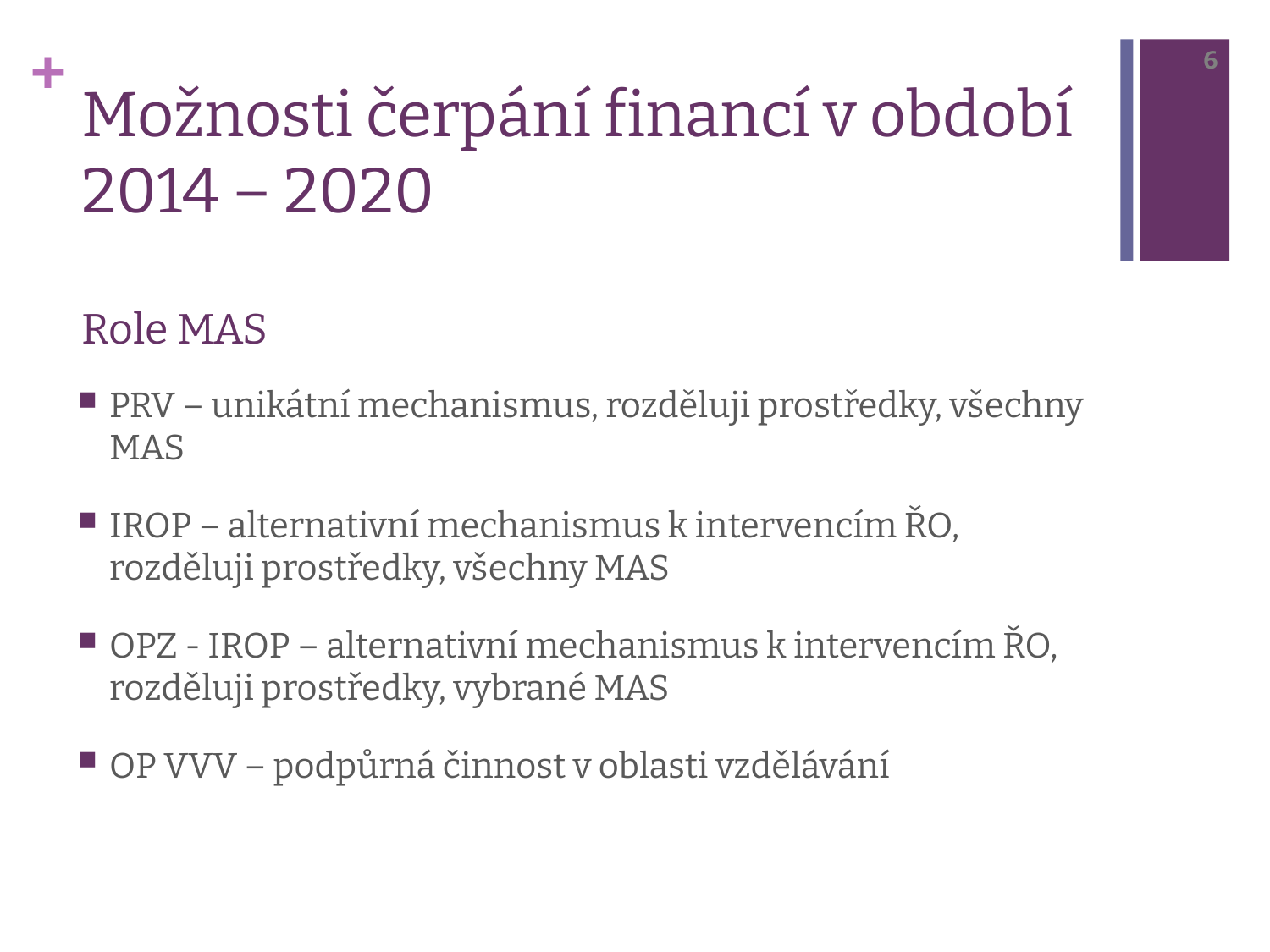

6
# Možnosti čerpání financí v období 2014 – 2020 Role MAS
PRV – unikátní mechanismus, rozděluji prostředky, všechny MAS
IROP – alternativní mechanismus k intervencím ŘO, rozděluji prostředky, všechny MAS
OPZ - IROP – alternativní mechanismus k intervencím ŘO, rozděluji prostředky, vybrané MAS
OP VVV – podpůrná činnost v oblasti vzdělávání